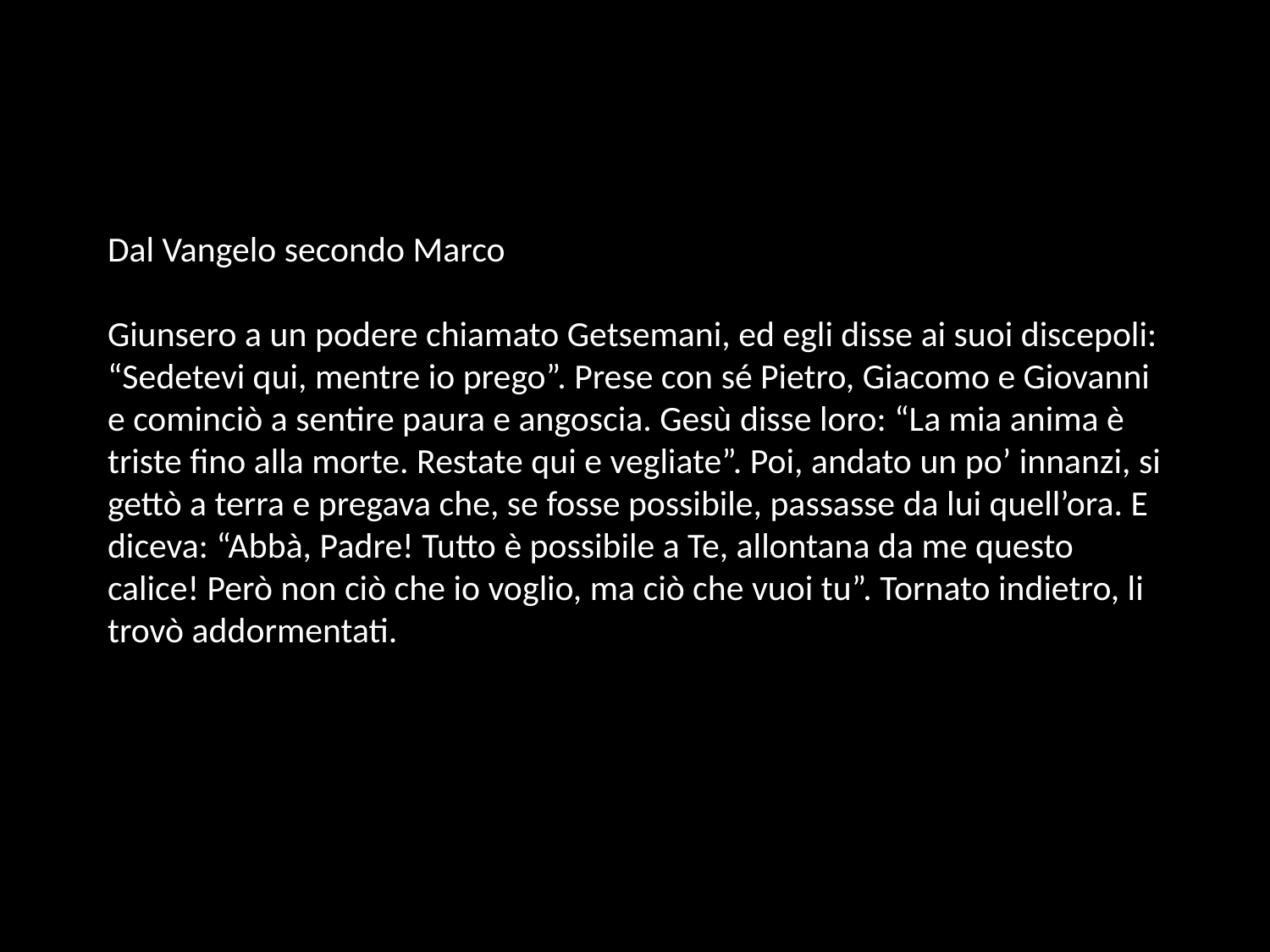

# Dal Vangelo secondo Marco Giunsero a un podere chiamato Getsemani, ed egli disse ai suoi discepoli: “Sedetevi qui, mentre io prego”. Prese con sé Pietro, Giacomo e Giovanni e cominciò a sentire paura e angoscia. Gesù disse loro: “La mia anima è triste fino alla morte. Restate qui e vegliate”. Poi, andato un po’ innanzi, si gettò a terra e pregava che, se fosse possibile, passasse da lui quell’ora. E diceva: “Abbà, Padre! Tutto è possibile a Te, allontana da me questo calice! Però non ciò che io voglio, ma ciò che vuoi tu”. Tornato indietro, li trovò addormentati.